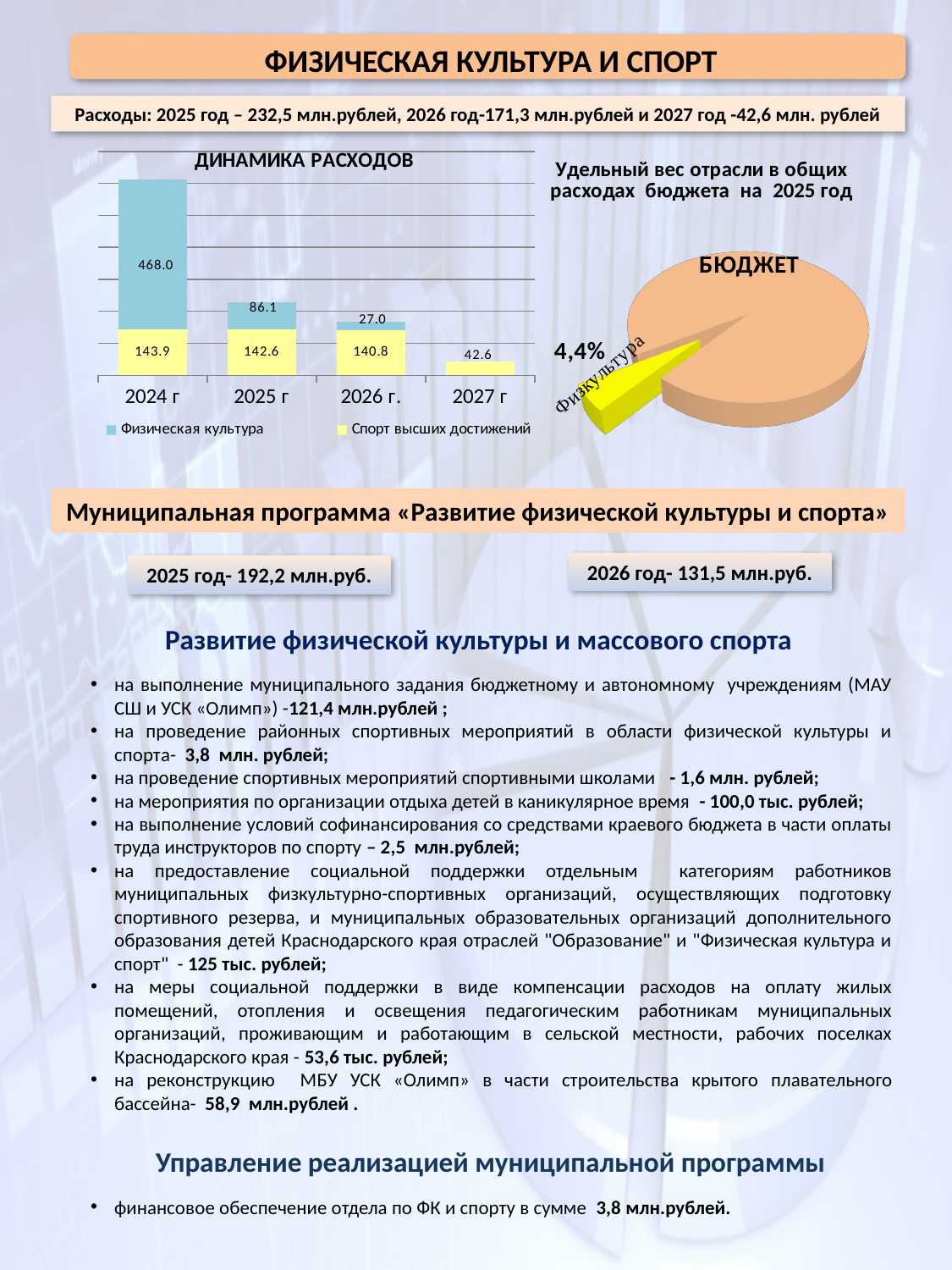

ФИЗИЧЕСКАЯ КУЛЬТУРА И СПОРТ
Расходы: 2025 год – 232,5 млн.рублей, 2026 год-171,3 млн.рублей и 2027 год -42,6 млн. рублей

### Chart

| Category | Спорт высших достижений | Физическая культура |
|---|---|---|
| 2024 г | 143.9 | 468.0 |
| 2025 г | 142.6 | 86.1 |
| 2026 г. | 140.8 | 27.0 |
| 2027 г | 42.6 | 0.0 |

[unsupported chart]

Муниципальная программа «Развитие физической культуры и спорта»
2026 год- 131,5 млн.руб.
2025 год- 192,2 млн.руб.
Развитие физической культуры и массового спорта
на выполнение муниципального задания бюджетному и автономному  учреждениям (МАУ СШ и УСК «Олимп») -121,4 млн.рублей ;
на проведение районных спортивных мероприятий в области физической культуры и спорта-  3,8  млн. рублей;
на проведение спортивных мероприятий спортивными школами   - 1,6 млн. рублей;
на мероприятия по организации отдыха детей в каникулярное время  - 100,0 тыс. рублей;
на выполнение условий софинансирования со средствами краевого бюджета в части оплаты труда инструкторов по спорту – 2,5  млн.рублей;
на предоставление социальной поддержки отдельным  категориям работников муниципальных физкультурно-спортивных организаций, осуществляющих подготовку спортивного резерва, и муниципальных образовательных организаций дополнительного образования детей Краснодарского края отраслей "Образование" и "Физическая культура и спорт"  - 125 тыс. рублей;
на меры социальной поддержки в виде компенсации расходов на оплату жилых помещений, отопления и освещения педагогическим работникам муниципальных организаций, проживающим и работающим в сельской местности, рабочих поселках Краснодарского края - 53,6 тыс. рублей;
на реконструкцию  МБУ УСК «Олимп» в части строительства крытого плавательного бассейна-  58,9  млн.рублей .
Управление реализацией муниципальной программы
финансовое обеспечение отдела по ФК и спорту в сумме  3,8 млн.рублей.